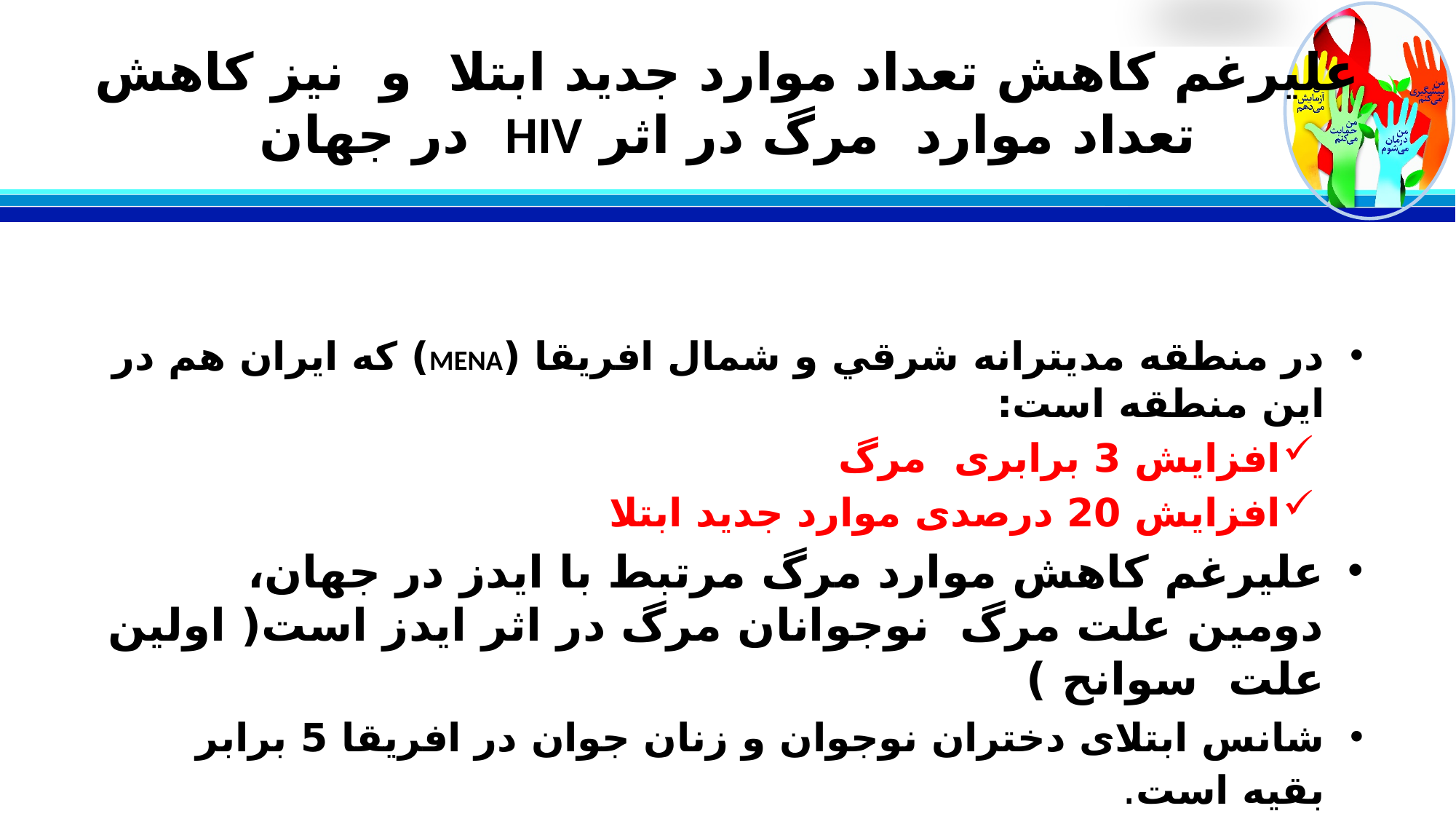

# علیرغم کاهش تعداد موارد جدید ابتلا  و  نیز کاهش تعداد موارد  مرگ در اثر HIV  در جهان
در منطقه مديترانه شرقي و شمال افريقا (MENA) كه ايران هم در اين منطقه است:
افزایش 3 برابری  مرگ
افزایش 20 درصدی موارد جدید ابتلا
عليرغم كاهش موارد مرگ مرتبط با ايدز در جهان، دومین علت مرگ  نوجوانان مرگ در اثر ايدز است( اولین علت  سوانح )
شانس ابتلای دختران نوجوان و زنان جوان در افریقا 5 برابر بقیه است.